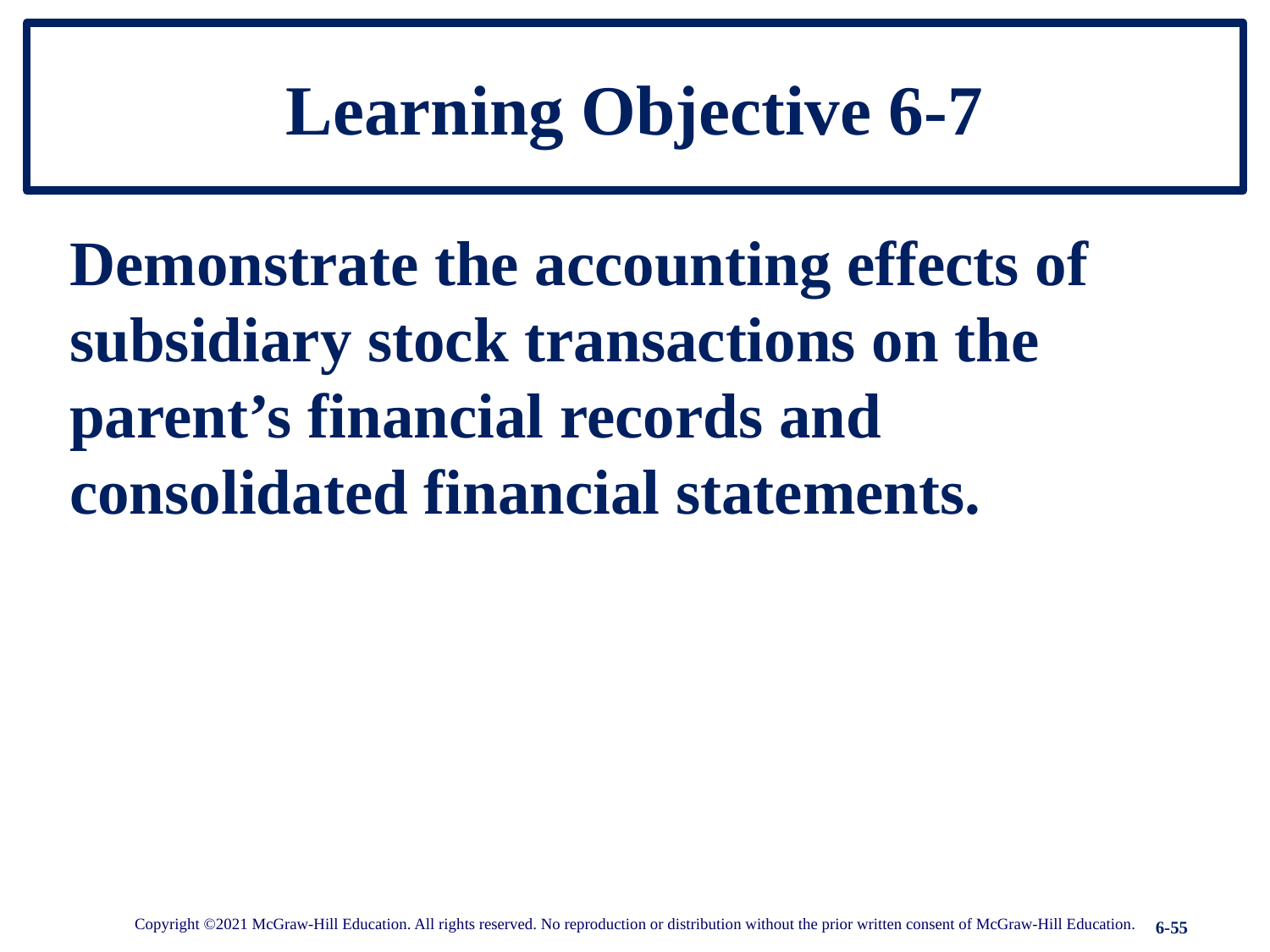

# Learning Objective 6-7
Demonstrate the accounting effects of subsidiary stock transactions on the parent’s financial records and consolidated financial statements.
Copyright ©2021 McGraw-Hill Education. All rights reserved. No reproduction or distribution without the prior written consent of McGraw-Hill Education.
6-55